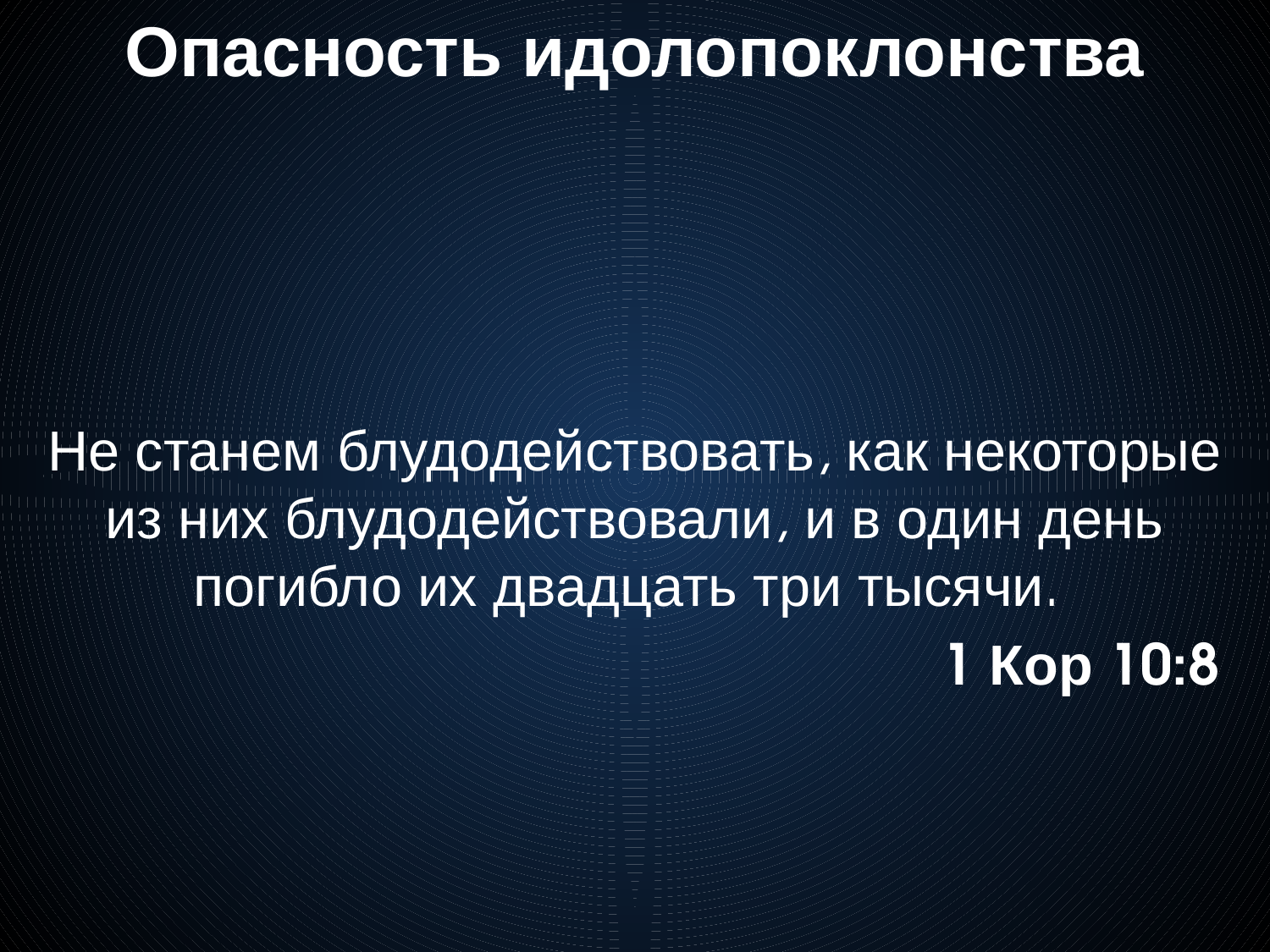

# Опасность идолопоклонства
Не станем блудодействовать, как некоторые из них блудодействовали, и в один день погибло их двадцать три тысячи.
1 Кор 10:8